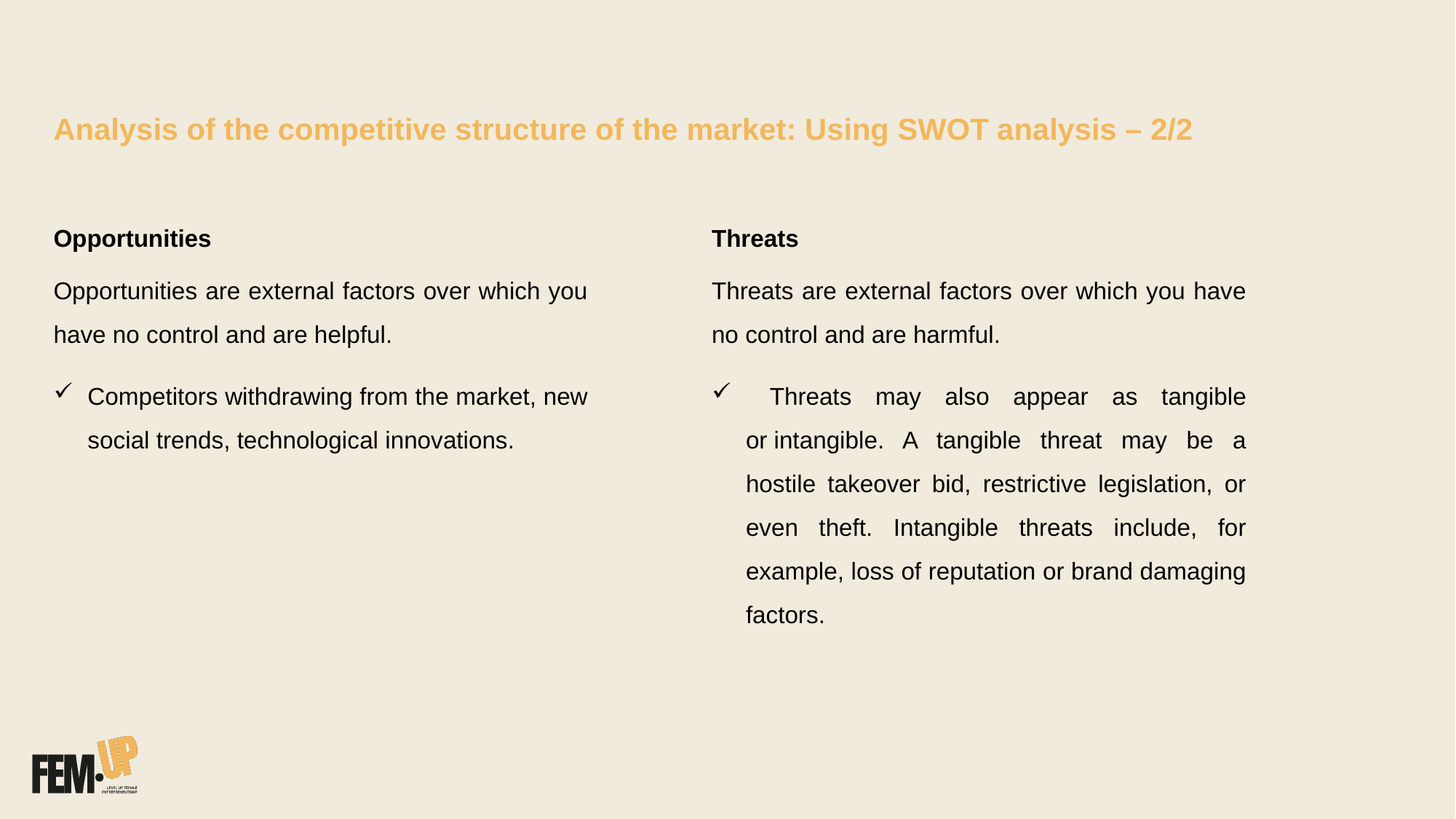

Analysis of the competitive structure of the market: Using SWOT analysis – 2/2
Opportunities
Opportunities are external factors over which you have no control and are helpful.​
Competitors withdrawing from the market, new social trends, technological innovations. ​
Threats
Threats are external factors over which you have no control and are harmful.​
 Threats may also appear as tangible or intangible. A tangible threat may be a hostile takeover bid, restrictive legislation, or even theft. Intangible threats include, for example, loss of reputation or brand damaging factors.​